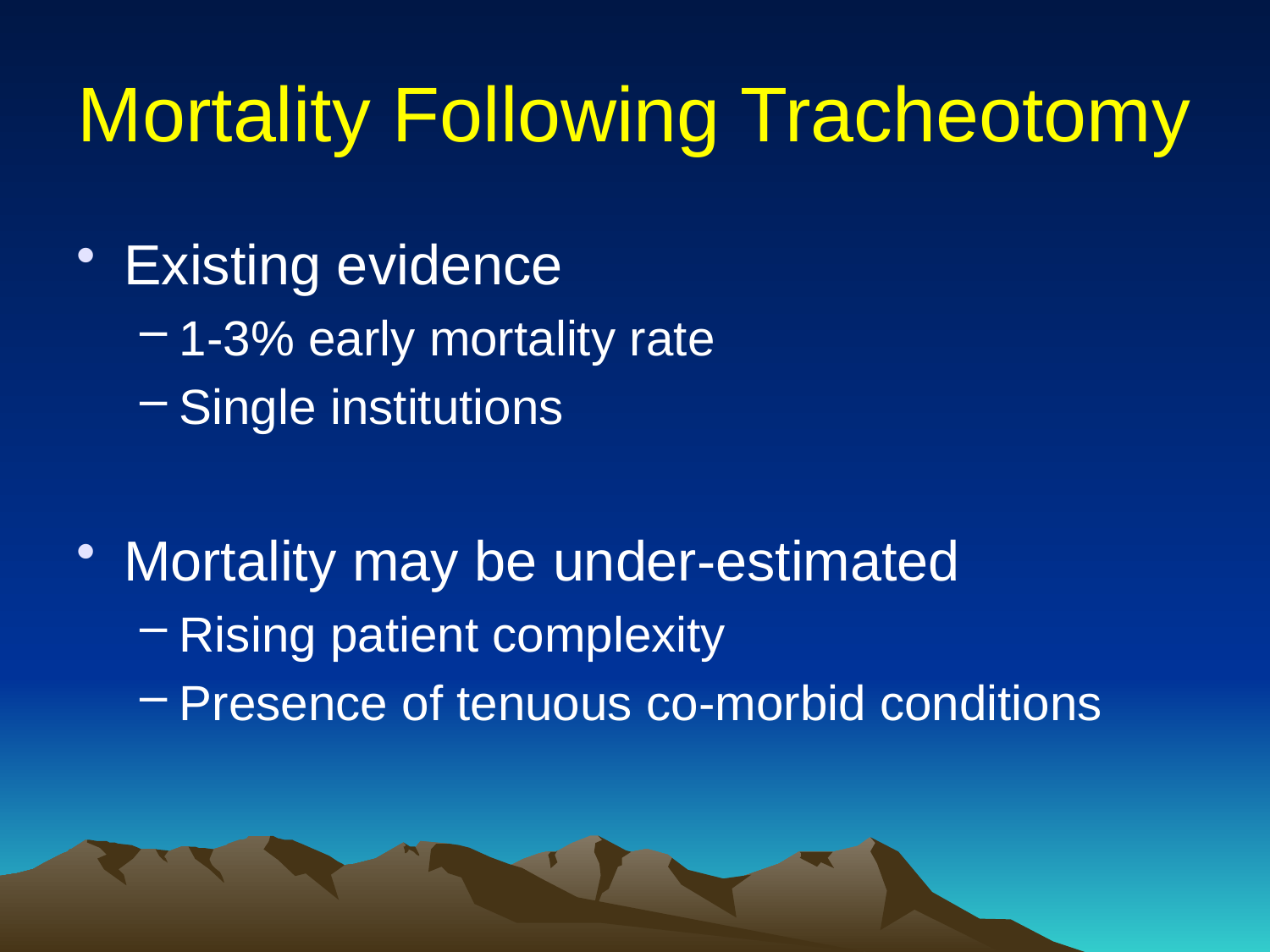

Mortality Following Tracheotomy
Existing evidence
1-3% early mortality rate
Single institutions

Mortality may be under-estimated
Rising patient complexity
Presence of tenuous co-morbid conditions